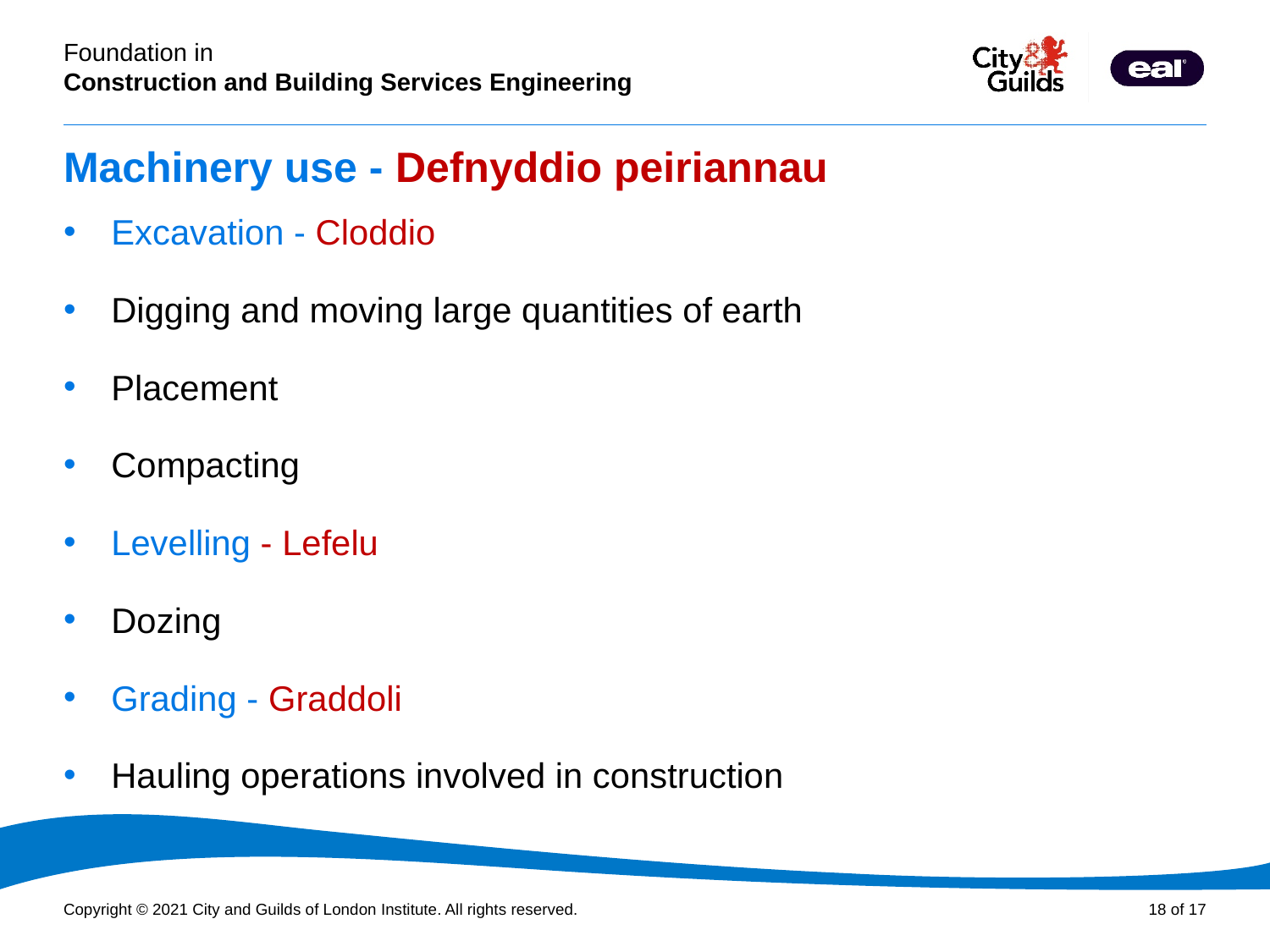

# Machinery use - Defnyddio peiriannau
Excavation - Cloddio
Digging and moving large quantities of earth
Placement
Compacting
Levelling - Lefelu
Dozing
Grading - Graddoli
Hauling operations involved in construction